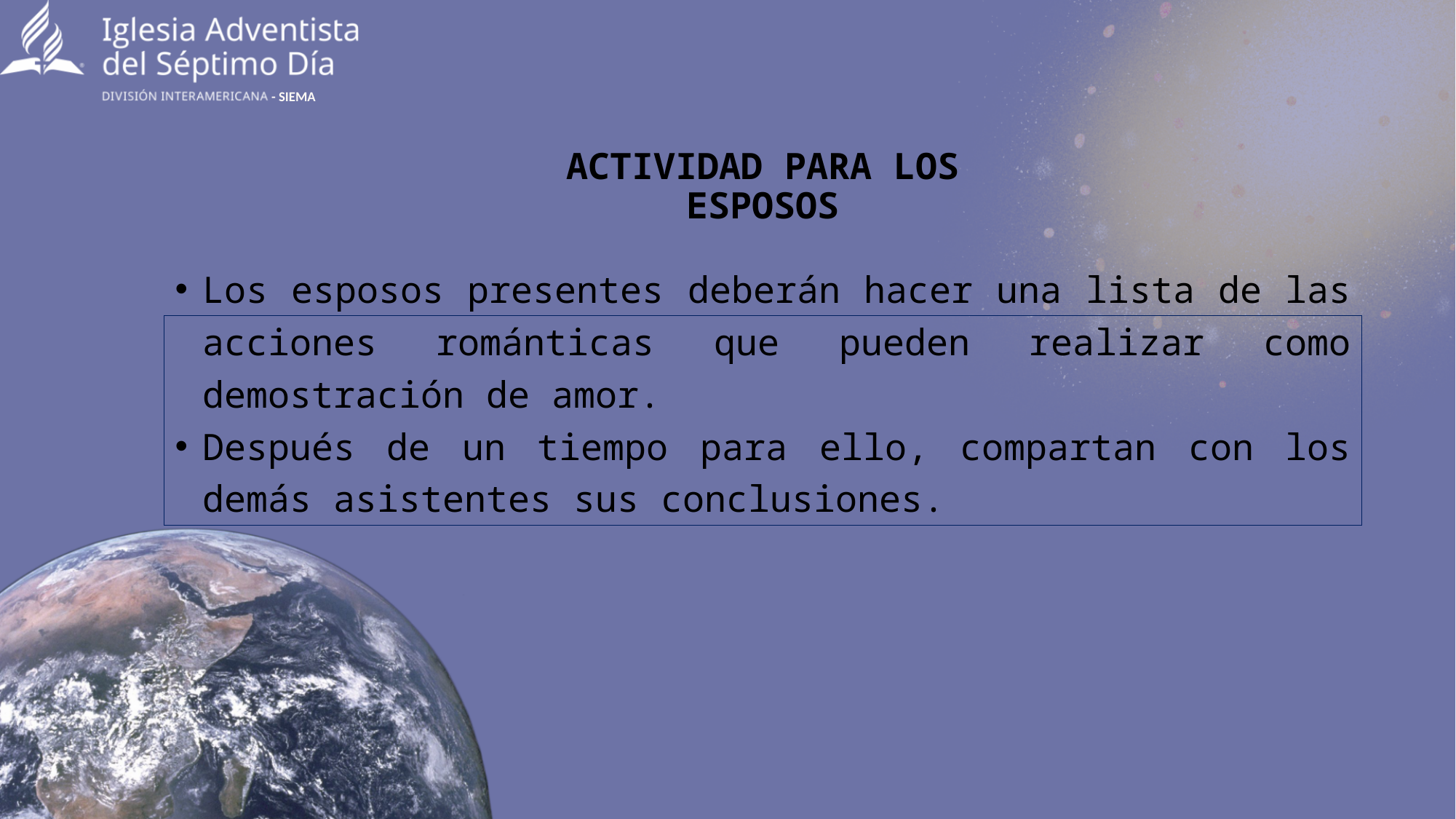

- SIEMA
# ACTIVIDAD PARA LOS ESPOSOS
Los esposos presentes deberán hacer una lista de las acciones románticas que pueden realizar como demostración de amor.
Después de un tiempo para ello, compartan con los demás asistentes sus conclusiones.